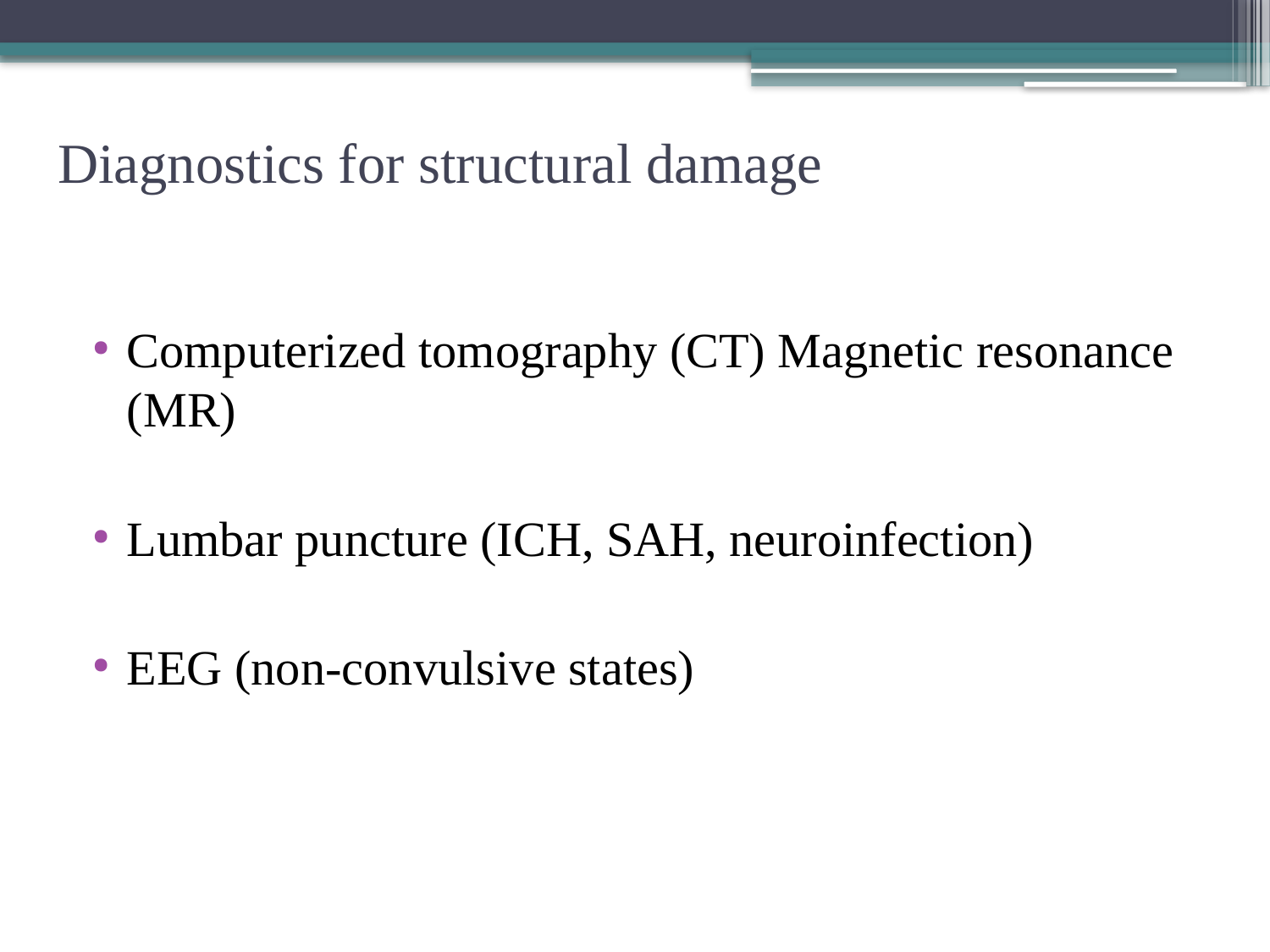

# Diagnostics for structural damage
Computerized tomography (CT) Magnetic resonance (MR)

Lumbar puncture (ICH, SAH, neuroinfection)

EEG (non-convulsive states)